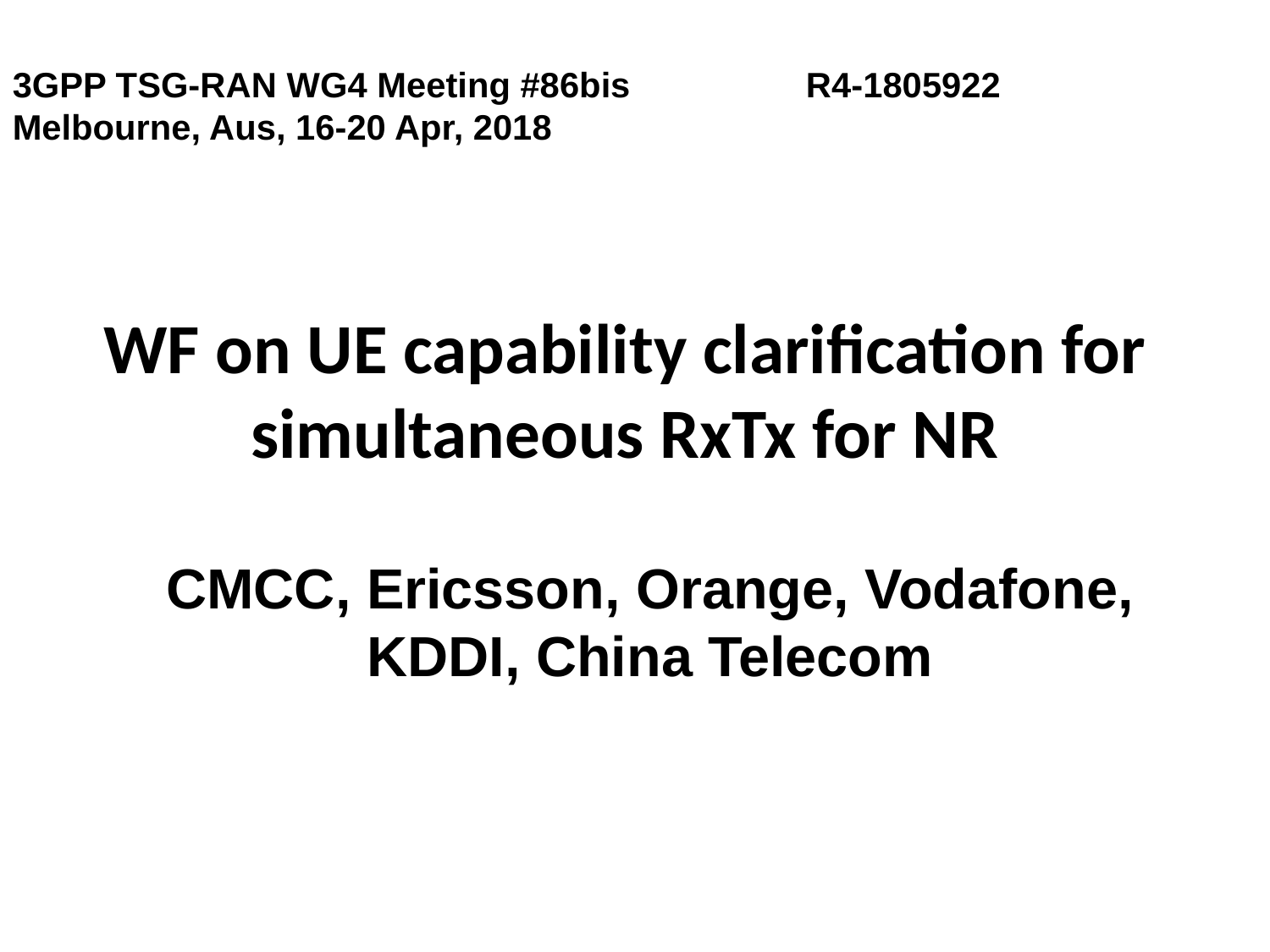

3GPP TSG-RAN WG4 Meeting #86bis                  R4-1805922
Melbourne, Aus, 16-20 Apr, 2018
# WF on UE capability clarification for simultaneous RxTx for NR
CMCC, Ericsson, Orange, Vodafone, KDDI, China Telecom